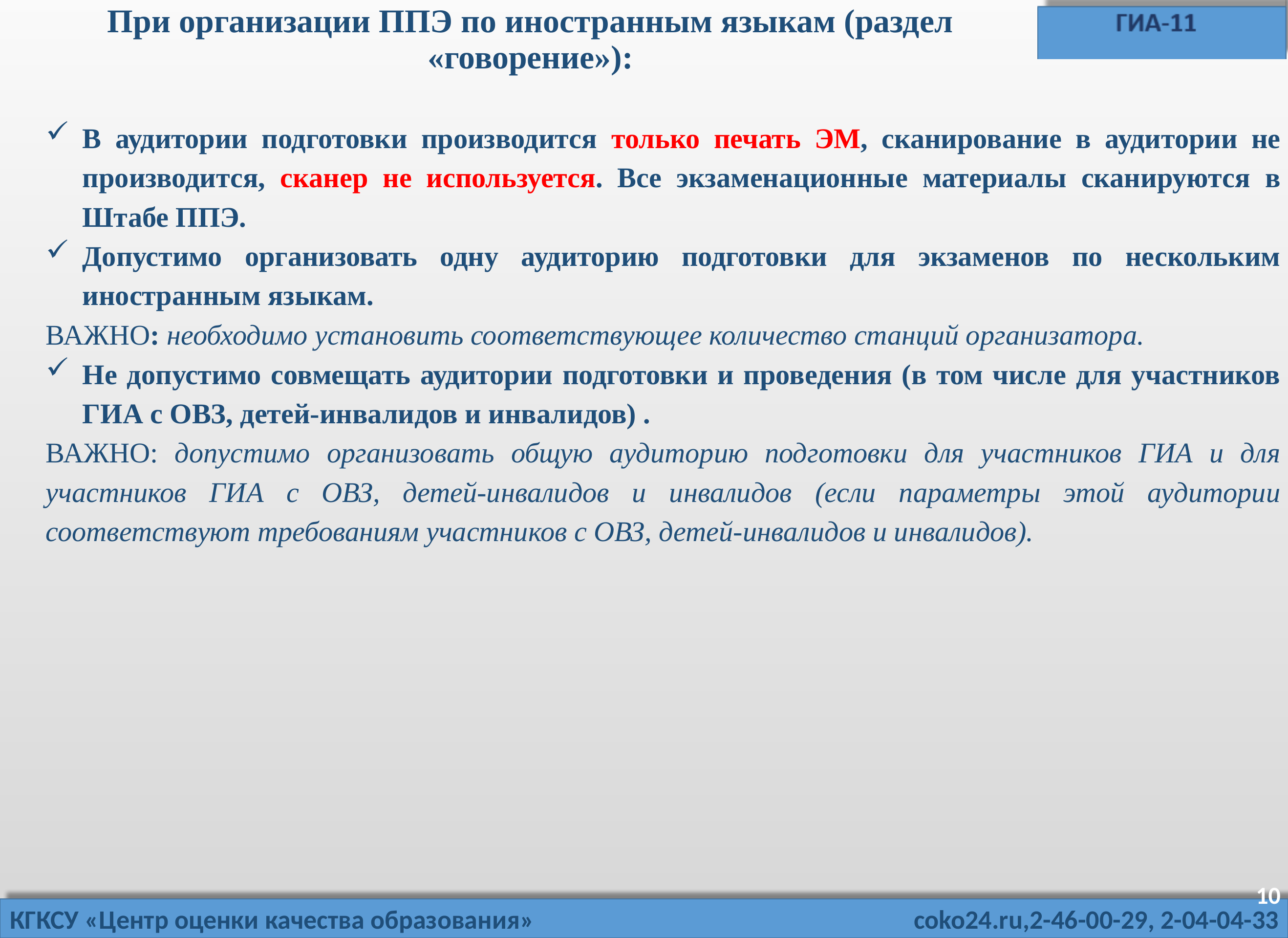

При организации ППЭ по иностранным языкам (раздел «говорение»):
В аудитории подготовки производится только печать ЭМ, сканирование в аудитории не производится, сканер не используется. Все экзаменационные материалы сканируются в Штабе ППЭ.
Допустимо организовать одну аудиторию подготовки для экзаменов по нескольким иностранным языкам.
ВАЖНО: необходимо установить соответствующее количество станций организатора.
Не допустимо совмещать аудитории подготовки и проведения (в том числе для участников ГИА с ОВЗ, детей-инвалидов и инвалидов) .
ВАЖНО: допустимо организовать общую аудиторию подготовки для участников ГИА и для участников ГИА с ОВЗ, детей-инвалидов и инвалидов (если параметры этой аудитории соответствуют требованиям участников с ОВЗ, детей-инвалидов и инвалидов).

10